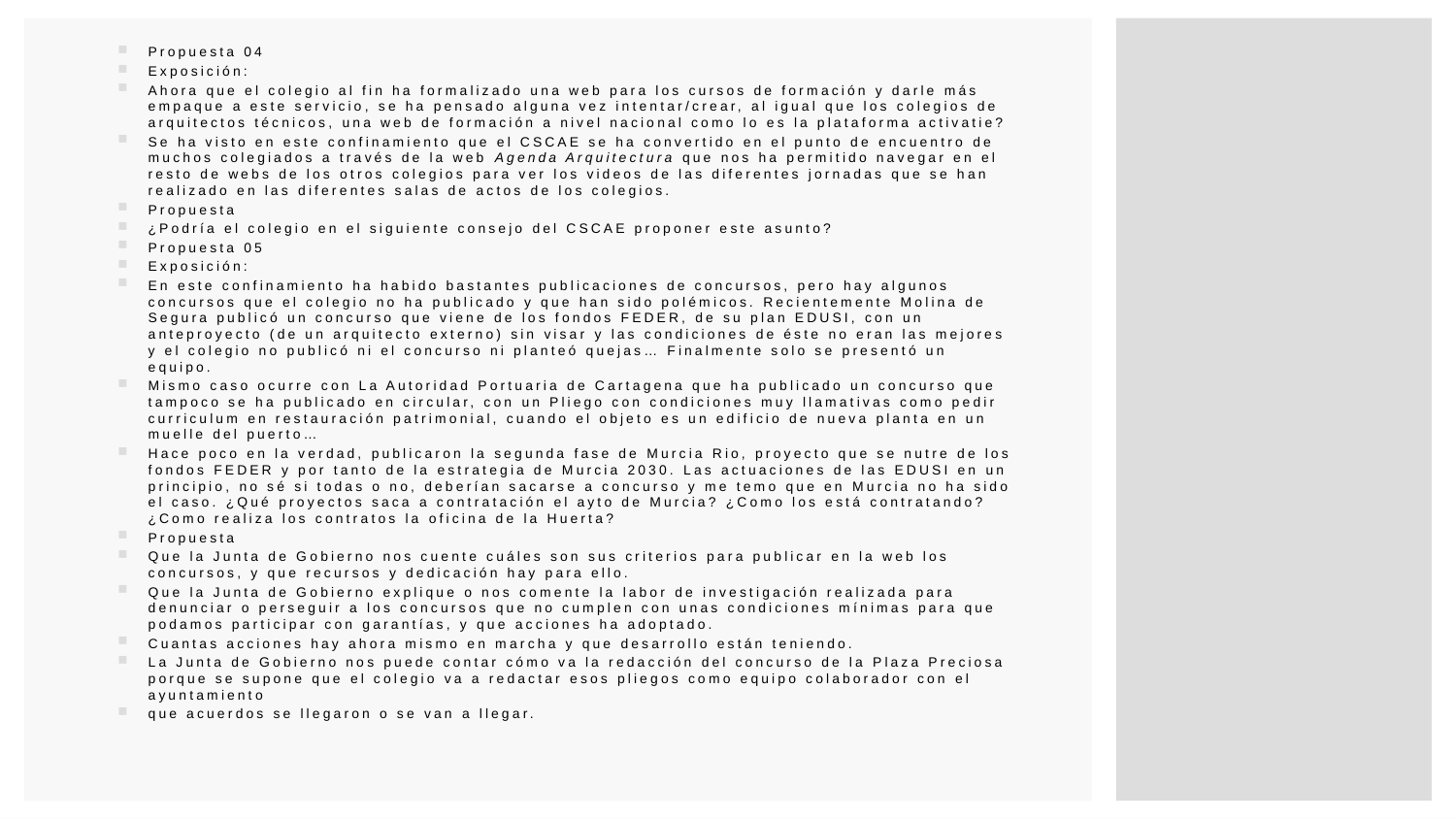

Propuesta 04
Exposición:
Ahora que el colegio al fin ha formalizado una web para los cursos de formación y darle más empaque a este servicio, se ha pensado alguna vez intentar/crear, al igual que los colegios de arquitectos técnicos, una web de formación a nivel nacional como lo es la plataforma activatie?
Se ha visto en este confinamiento que el CSCAE se ha convertido en el punto de encuentro de muchos colegiados a través de la web Agenda Arquitectura que nos ha permitido navegar en el resto de webs de los otros colegios para ver los videos de las diferentes jornadas que se han realizado en las diferentes salas de actos de los colegios.
Propuesta
¿Podría el colegio en el siguiente consejo del CSCAE proponer este asunto?
Propuesta 05
Exposición:
En este confinamiento ha habido bastantes publicaciones de concursos, pero hay algunos concursos que el colegio no ha publicado y que han sido polémicos. Recientemente Molina de Segura publicó un concurso que viene de los fondos FEDER, de su plan EDUSI, con un anteproyecto (de un arquitecto externo) sin visar y las condiciones de éste no eran las mejores y el colegio no publicó ni el concurso ni planteó quejas… Finalmente solo se presentó un equipo.
Mismo caso ocurre con La Autoridad Portuaria de Cartagena que ha publicado un concurso que tampoco se ha publicado en circular, con un Pliego con condiciones muy llamativas como pedir curriculum en restauración patrimonial, cuando el objeto es un edificio de nueva planta en un muelle del puerto…
Hace poco en la verdad, publicaron la segunda fase de Murcia Rio, proyecto que se nutre de los fondos FEDER y por tanto de la estrategia de Murcia 2030. Las actuaciones de las EDUSI en un principio, no sé si todas o no, deberían sacarse a concurso y me temo que en Murcia no ha sido el caso. ¿Qué proyectos saca a contratación el ayto de Murcia? ¿Como los está contratando? ¿Como realiza los contratos la oficina de la Huerta?
Propuesta
Que la Junta de Gobierno nos cuente cuáles son sus criterios para publicar en la web los concursos, y que recursos y dedicación hay para ello.
Que la Junta de Gobierno explique o nos comente la labor de investigación realizada para denunciar o perseguir a los concursos que no cumplen con unas condiciones mínimas para que podamos participar con garantías, y que acciones ha adoptado.
Cuantas acciones hay ahora mismo en marcha y que desarrollo están teniendo.
La Junta de Gobierno nos puede contar cómo va la redacción del concurso de la Plaza Preciosa porque se supone que el colegio va a redactar esos pliegos como equipo colaborador con el ayuntamiento
que acuerdos se llegaron o se van a llegar.
#